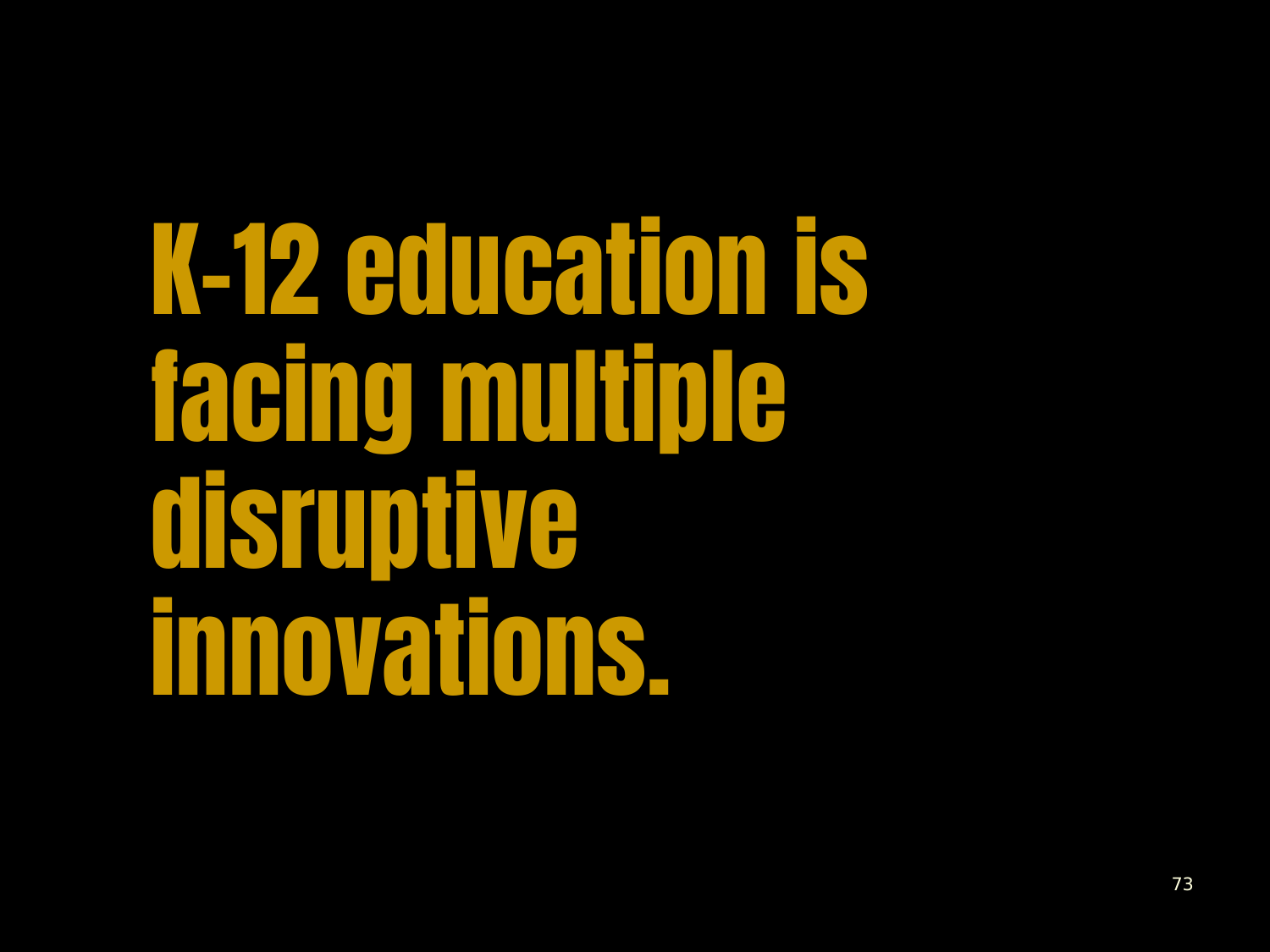

# K-12 education is facing multiple disruptive innovations.
73